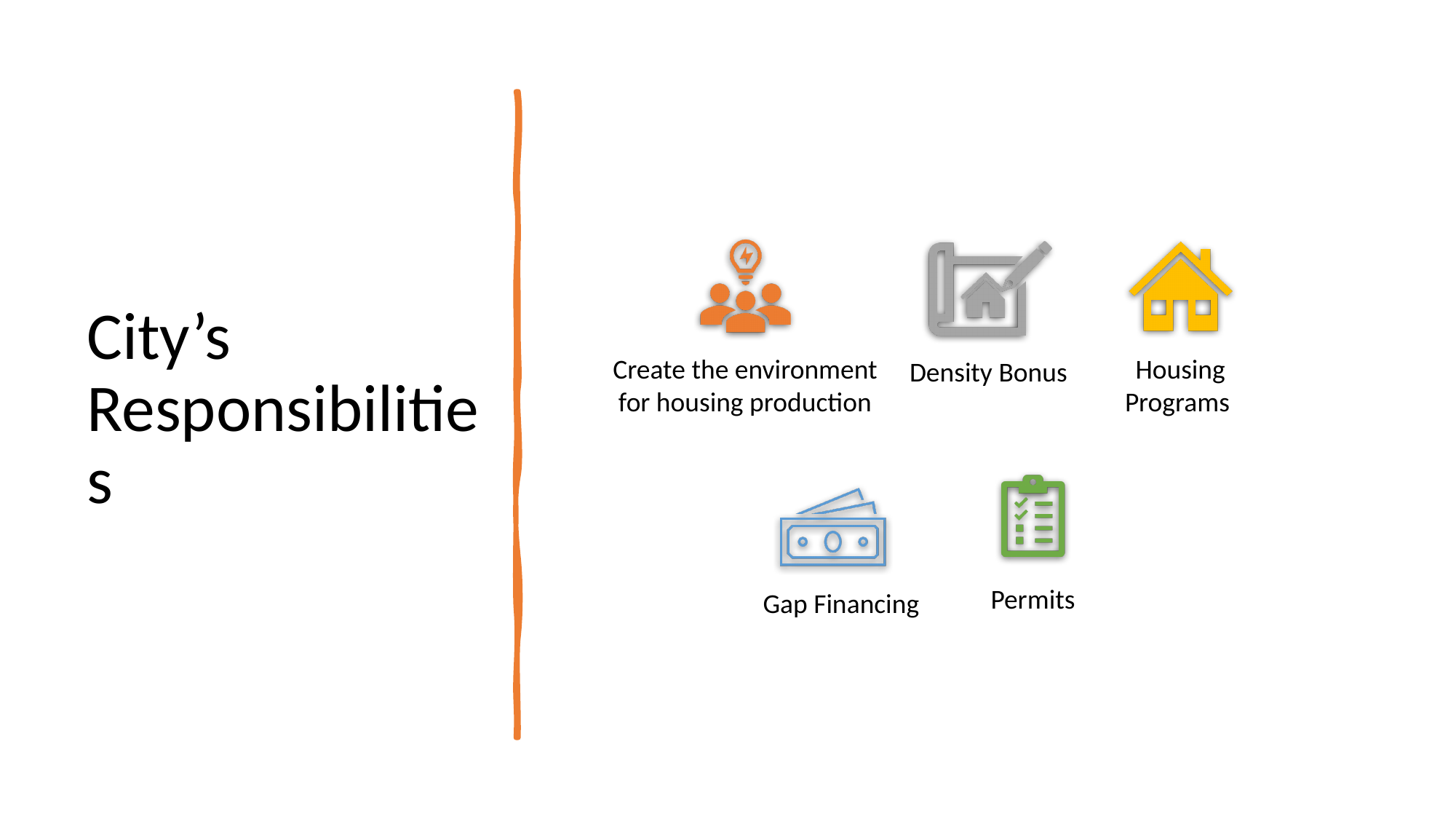

City’s Responsibilities
Create the environment for housing production
Density Bonus
Housing Programs
Gap Financing
Permits